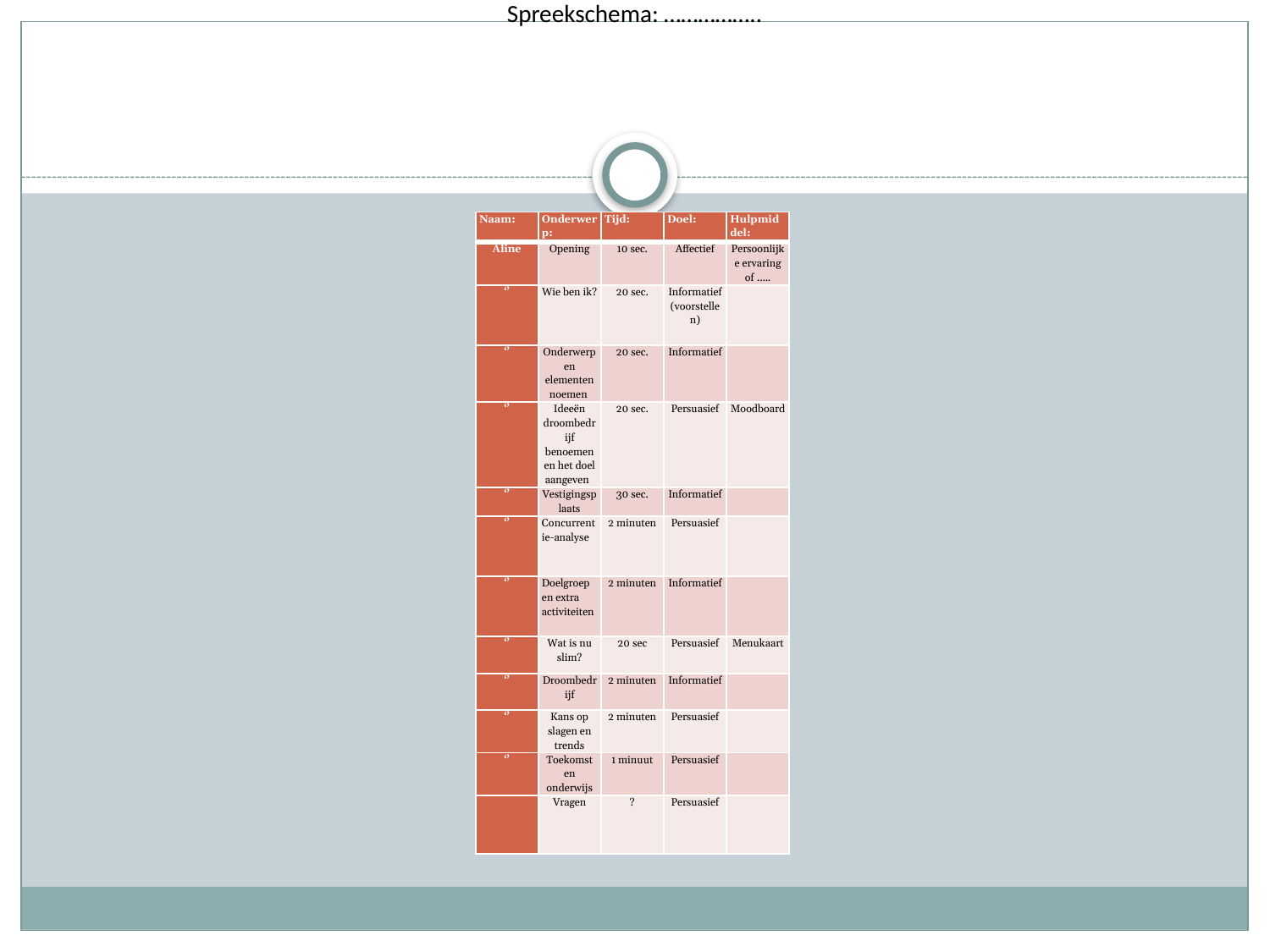

Spreekschema: ……………..

#
| Naam: | Onderwerp: | Tijd: | Doel: | Hulpmiddel: |
| --- | --- | --- | --- | --- |
| Aline | Opening | 10 sec. | Affectief | Persoonlijke ervaring of ….. |
| ‘’ | Wie ben ik? | 20 sec. | Informatief(voorstellen) |  |
| ‘’ | Onderwerp en elementen noemen | 20 sec. | Informatief |  |
| ‘’ | Ideeën droombedrijf benoemen en het doel aangeven | 20 sec. | Persuasief | Moodboard |
| ‘’ | Vestigingsplaats | 30 sec. | Informatief |  |
| ‘’ | Concurrentie-analyse | 2 minuten | Persuasief |  |
| ‘’ | Doelgroep en extra activiteiten | 2 minuten | Informatief |  |
| ‘’ | Wat is nu slim? | 20 sec | Persuasief | Menukaart |
| ‘’ | Droombedrijf | 2 minuten | Informatief |  |
| ‘’ | Kans op slagen en trends | 2 minuten | Persuasief |  |
| ‘’ | Toekomst en onderwijs | 1 minuut | Persuasief |  |
|  | Vragen | ? | Persuasief |  |